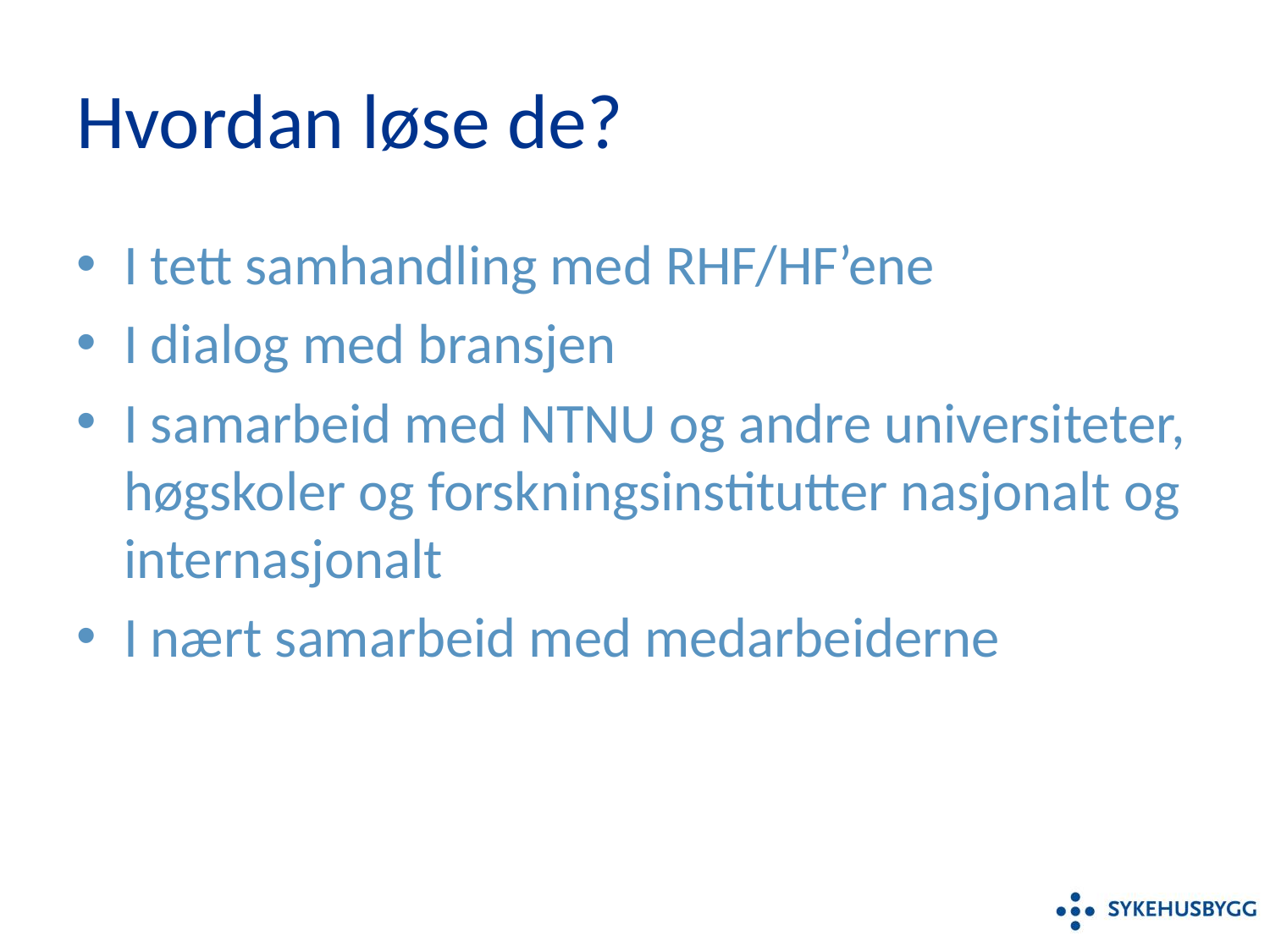

# Hvordan løse de?
I tett samhandling med RHF/HF’ene
I dialog med bransjen
I samarbeid med NTNU og andre universiteter, høgskoler og forskningsinstitutter nasjonalt og internasjonalt
I nært samarbeid med medarbeiderne